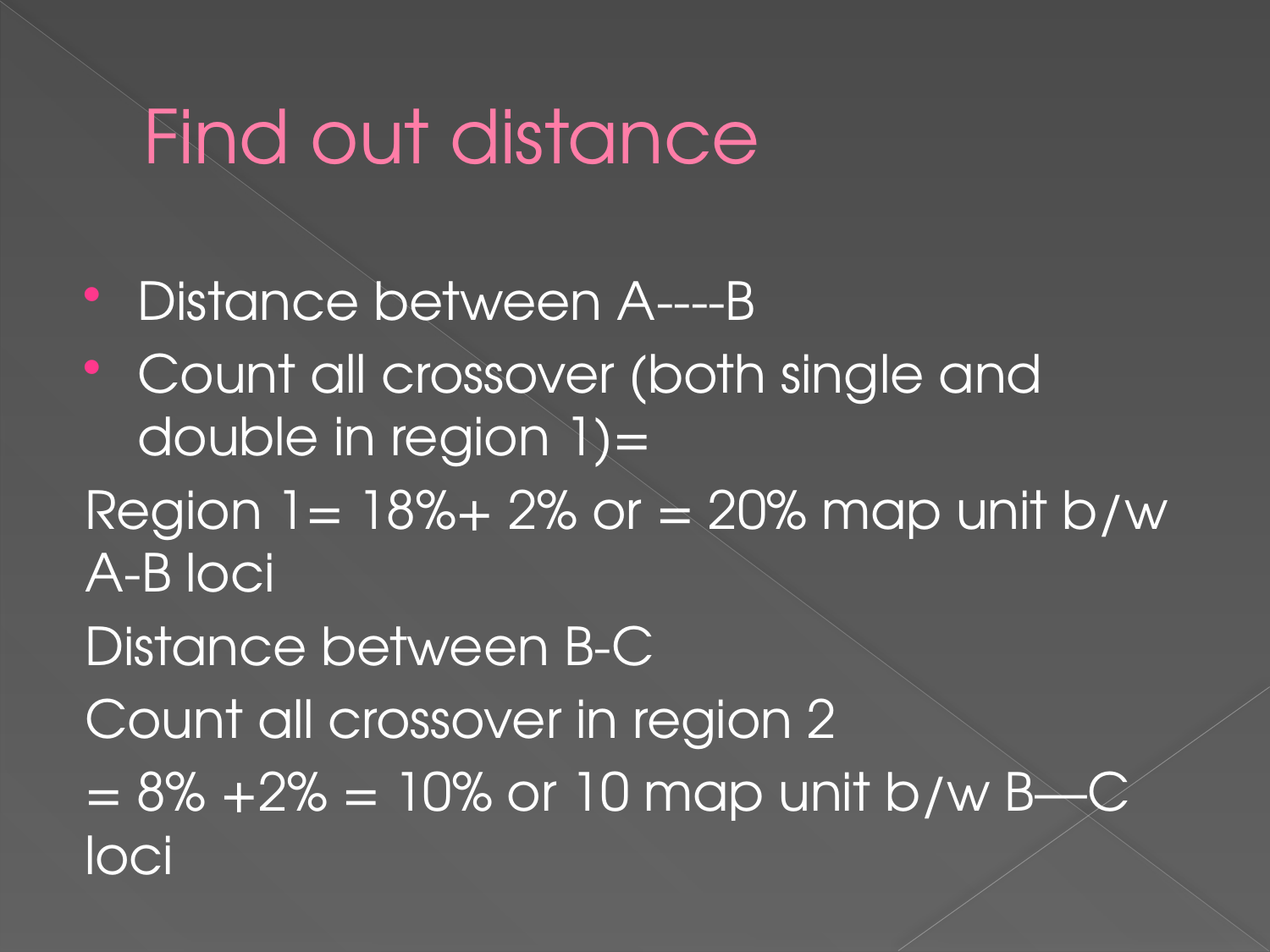

# Find out distance
Distance between A----B
Count all crossover (both single and double in region 1)=
Region 1= 18%+ 2% or = 20% map unit b/w A-B loci
Distance between B-C
Count all crossover in region 2
= 8% +2% = 10% or 10 map unit b/w B—C loci